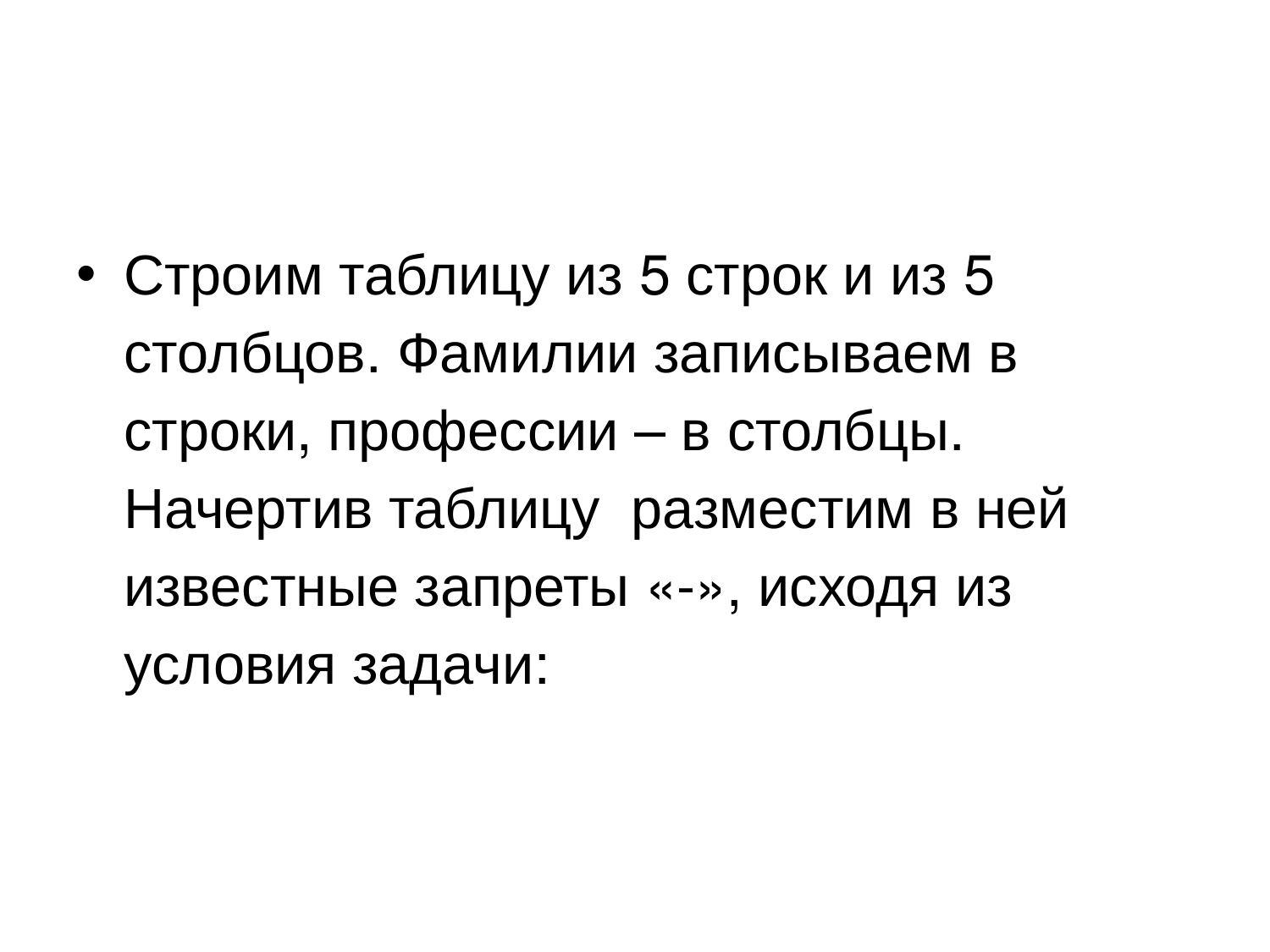

#
Строим таблицу из 5 строк и из 5 столбцов. Фамилии записываем в строки, профессии – в столбцы. Начертив таблицу  разместим в ней известные запреты «-», исходя из условия задачи: